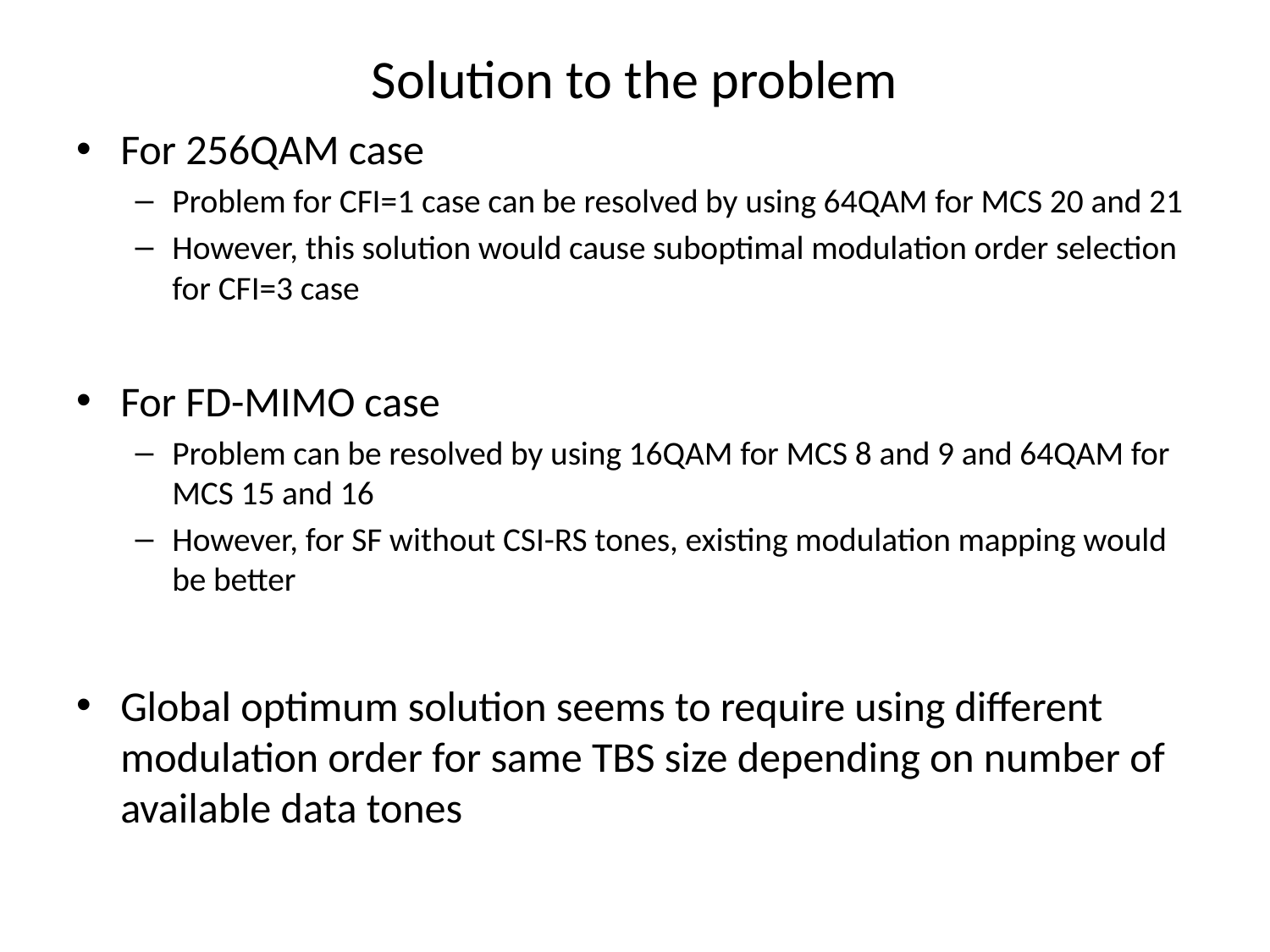

# Solution to the problem
For 256QAM case
Problem for CFI=1 case can be resolved by using 64QAM for MCS 20 and 21
However, this solution would cause suboptimal modulation order selection for CFI=3 case

For FD-MIMO case
Problem can be resolved by using 16QAM for MCS 8 and 9 and 64QAM for MCS 15 and 16
However, for SF without CSI-RS tones, existing modulation mapping would be better

Global optimum solution seems to require using different modulation order for same TBS size depending on number of available data tones